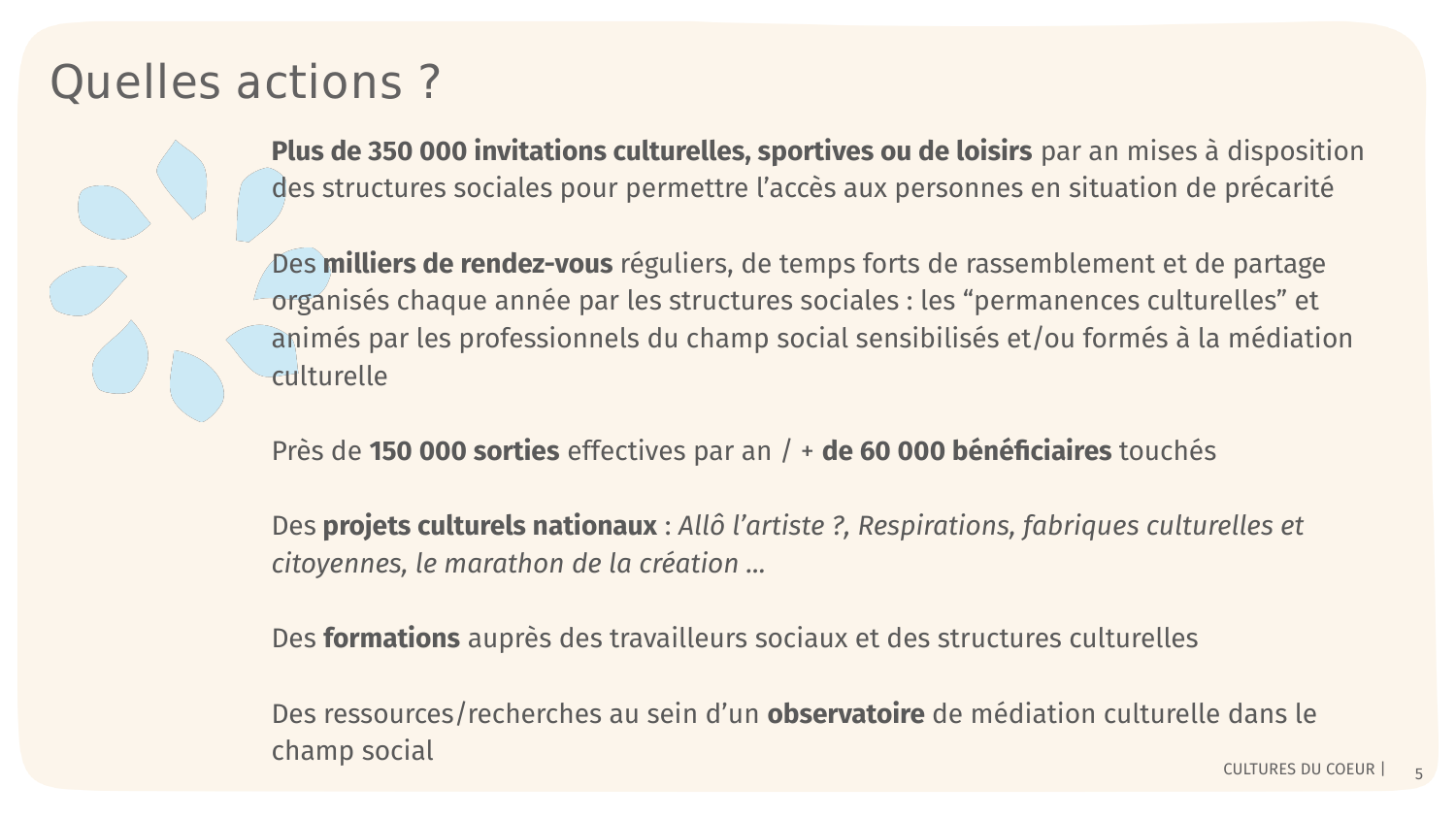

# Quelles actions ?
Plus de 350 000 invitations culturelles, sportives ou de loisirs par an mises à disposition des structures sociales pour permettre l’accès aux personnes en situation de précarité

Des milliers de rendez-vous réguliers, de temps forts de rassemblement et de partage organisés chaque année par les structures sociales : les “permanences culturelles” et animés par les professionnels du champ social sensibilisés et/ou formés à la médiation culturelle
Près de 150 000 sorties effectives par an / + de 60 000 bénéficiaires touchés
Des projets culturels nationaux : Allô l’artiste ?, Respirations, fabriques culturelles et citoyennes, le marathon de la création ...

Des formations auprès des travailleurs sociaux et des structures culturelles

Des ressources/recherches au sein d’un observatoire de médiation culturelle dans le champ social

5